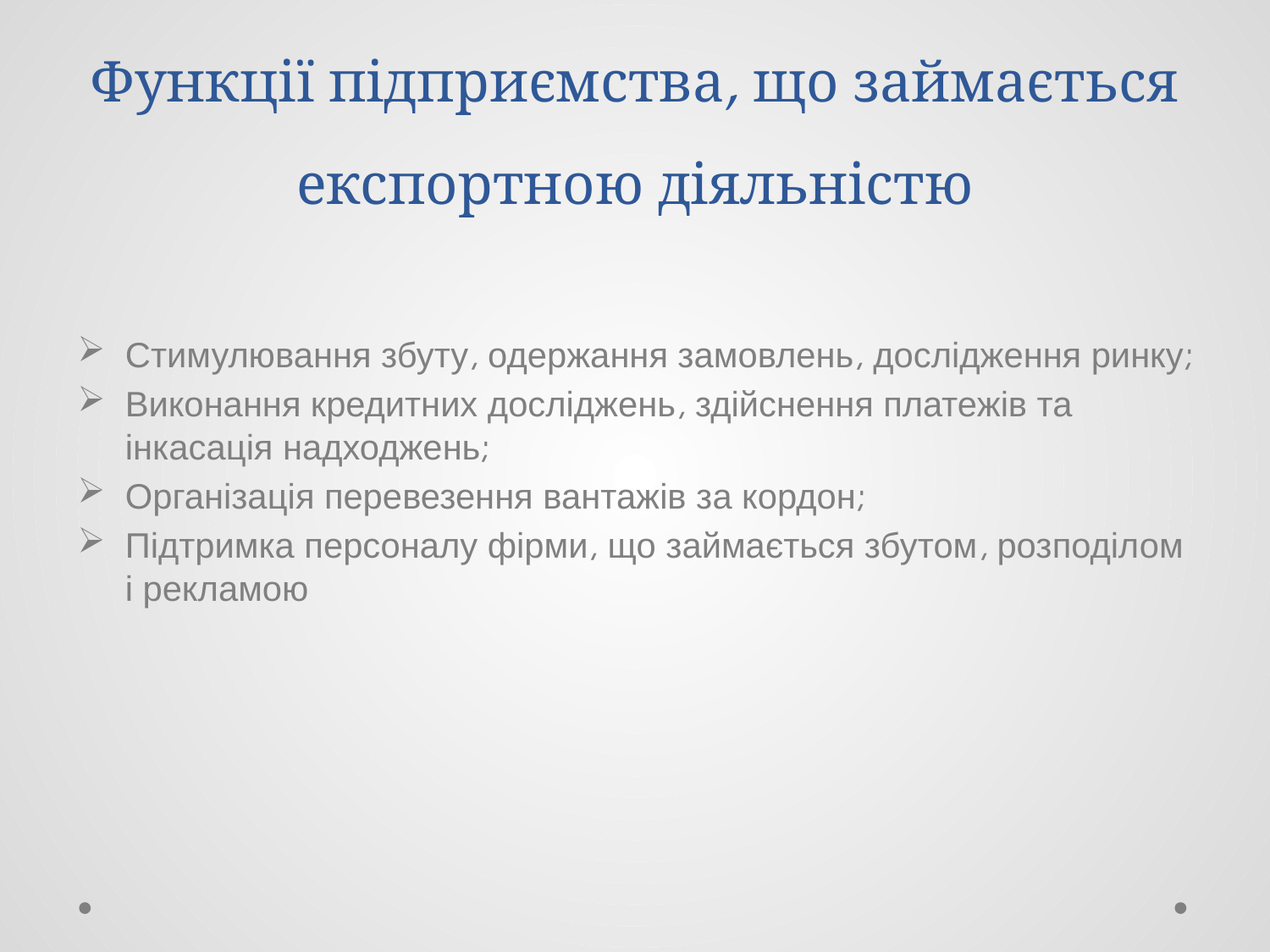

# Функції підприємства, що займається експортною діяльністю
Стимулювання збуту, одержання замовлень, дослідження ринку;
Виконання кредитних досліджень, здійснення платежів та інкасація надходжень;
Організація перевезення вантажів за кордон;
Підтримка персоналу фірми, що займається збутом, розподілом і рекламою